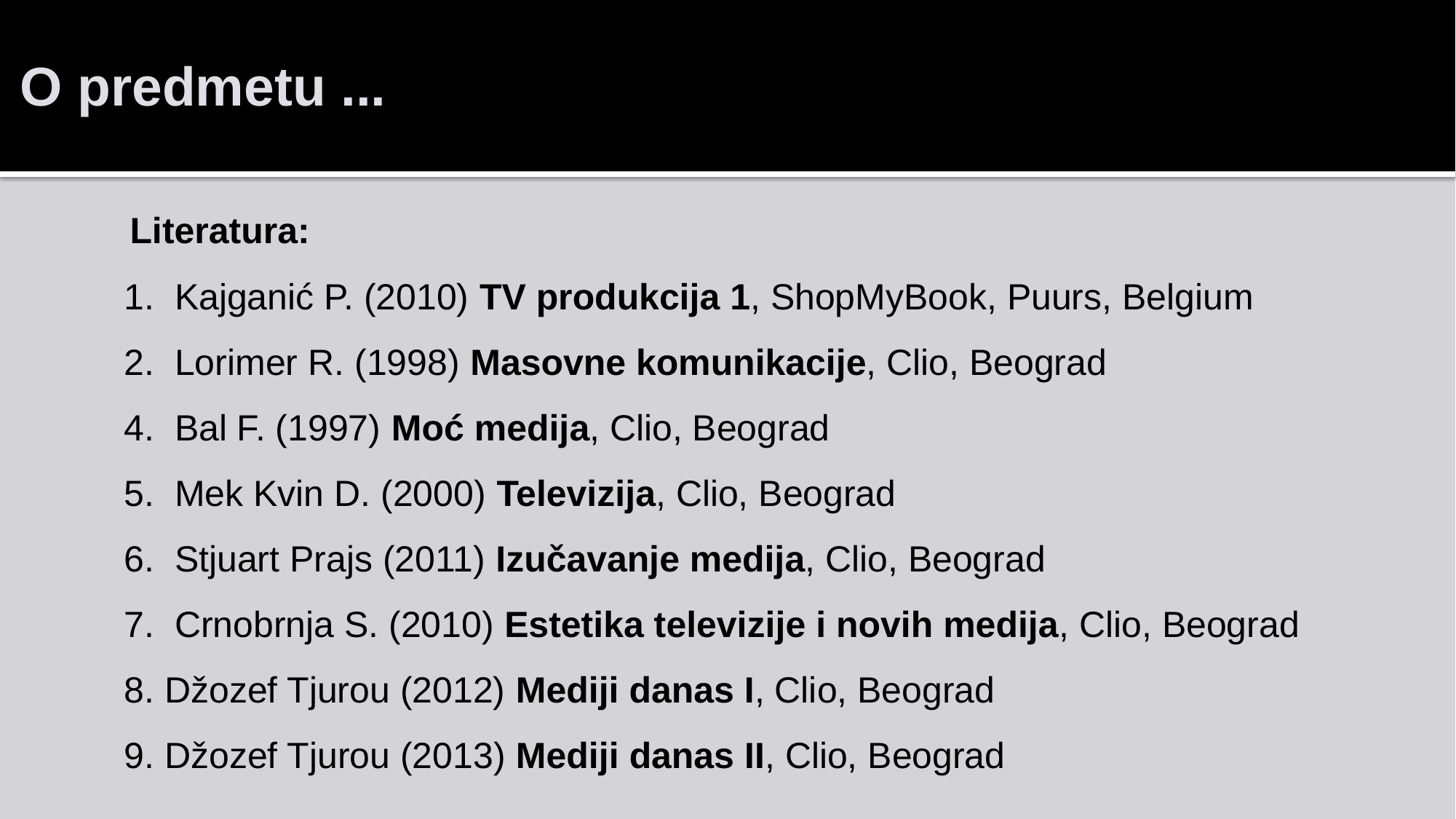

# O predmetu ...

          Literatura:
1.  Kajganić P. (2010) TV produkcija 1, ShopMyBook, Puurs, Belgium
2.  Lorimer R. (1998) Masovne komunikacije, Clio, Beograd
4.  Bal F. (1997) Moć medija, Clio, Beograd
5.  Mek Kvin D. (2000) Televizija, Clio, Beograd
6.  Stjuart Prajs (2011) Izučavanje medija, Clio, Beograd
7.  Crnobrnja S. (2010) Estetika televizije i novih medija, Clio, Beograd
8. Džozef Tjurou (2012) Mediji danas I, Clio, Beograd
9. Džozef Tjurou (2013) Mediji danas II, Clio, Beograd